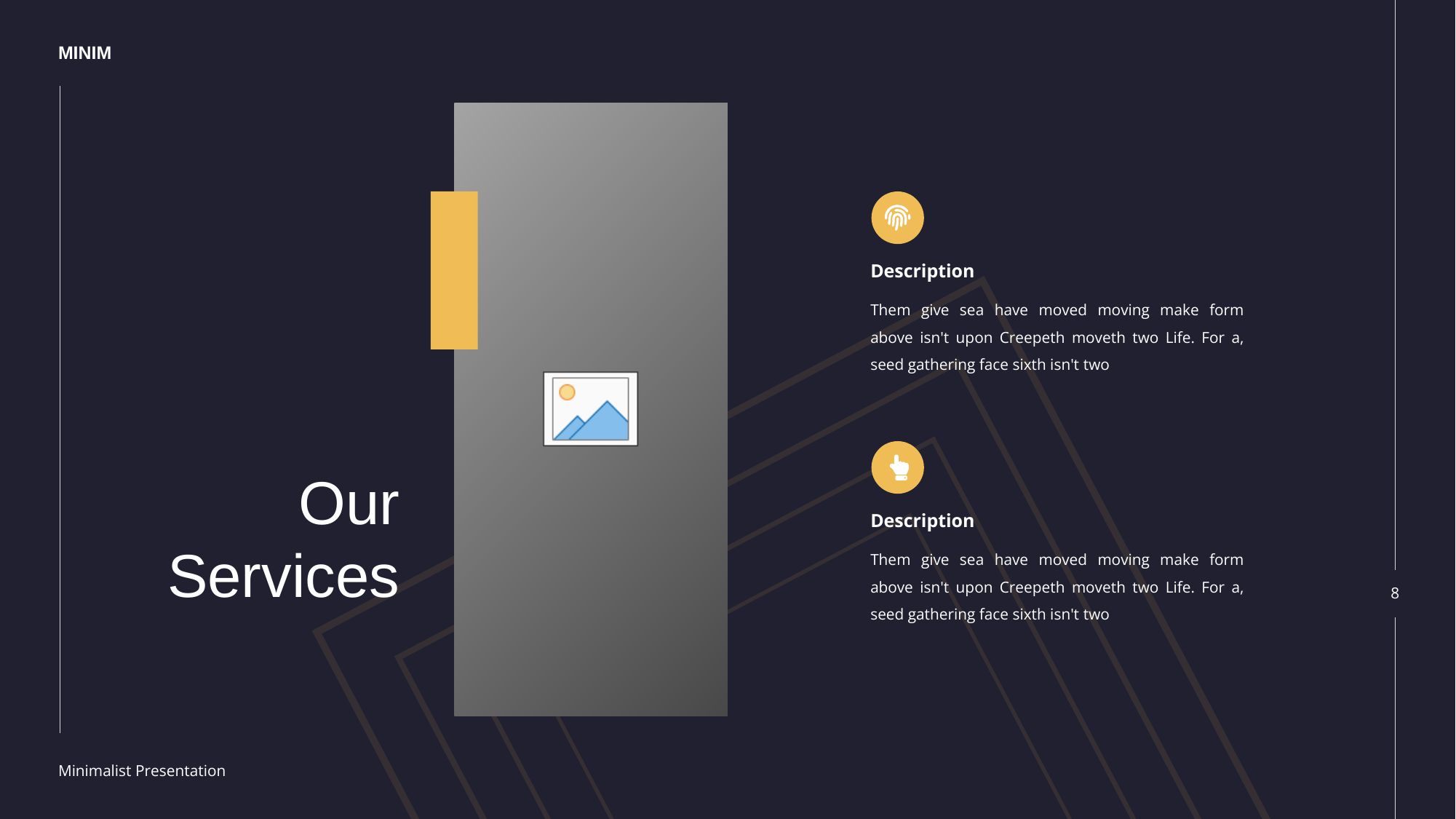

Description
Them give sea have moved moving make form above isn't upon Creepeth moveth two Life. For a, seed gathering face sixth isn't two

Our Services
Description
Them give sea have moved moving make form above isn't upon Creepeth moveth two Life. For a, seed gathering face sixth isn't two